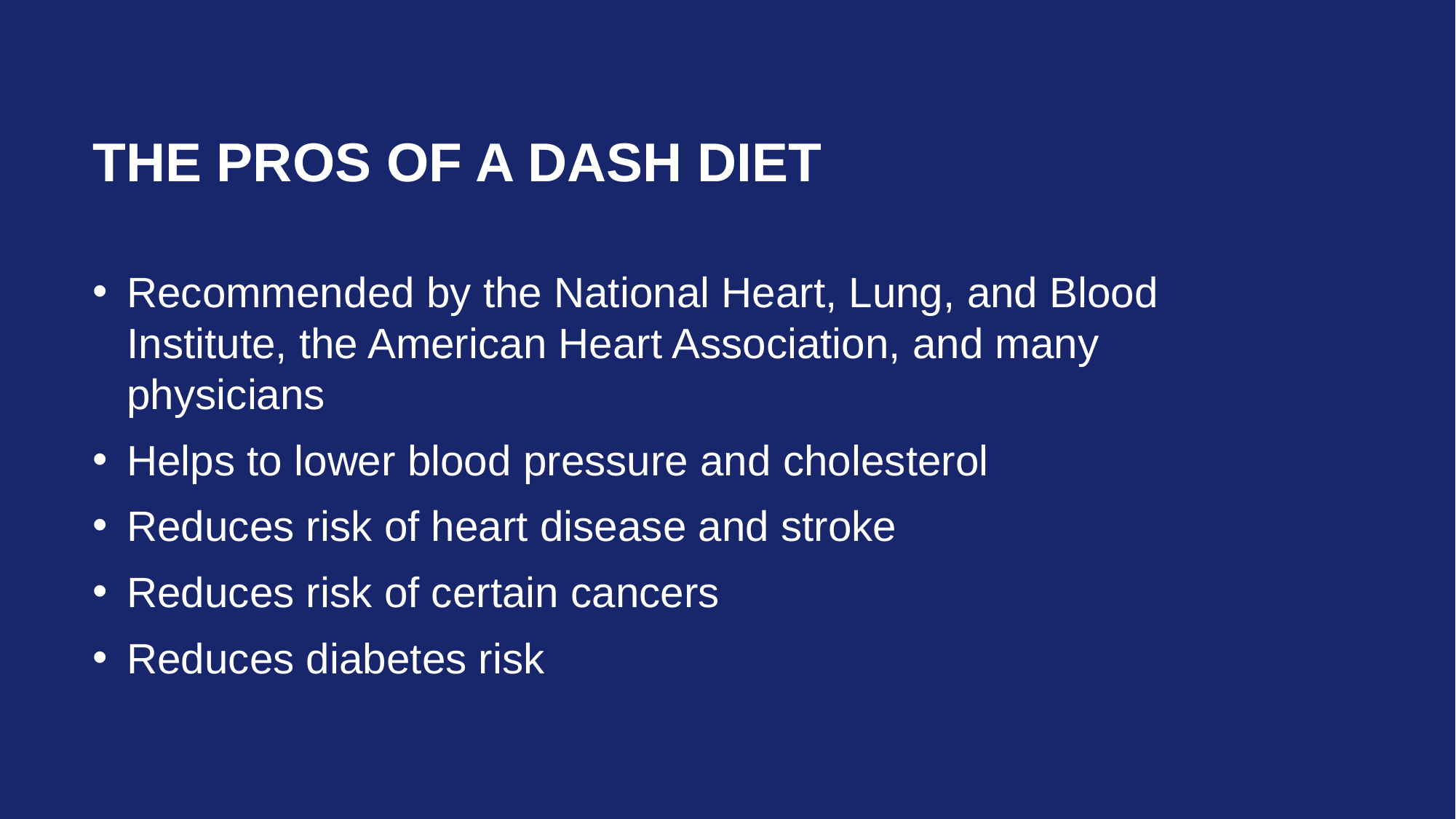

# The Pros of a DASH Diet
Recommended by the National Heart, Lung, and Blood Institute, the American Heart Association, and many physicians
Helps to lower blood pressure and cholesterol
Reduces risk of heart disease and stroke
Reduces risk of certain cancers
Reduces diabetes risk